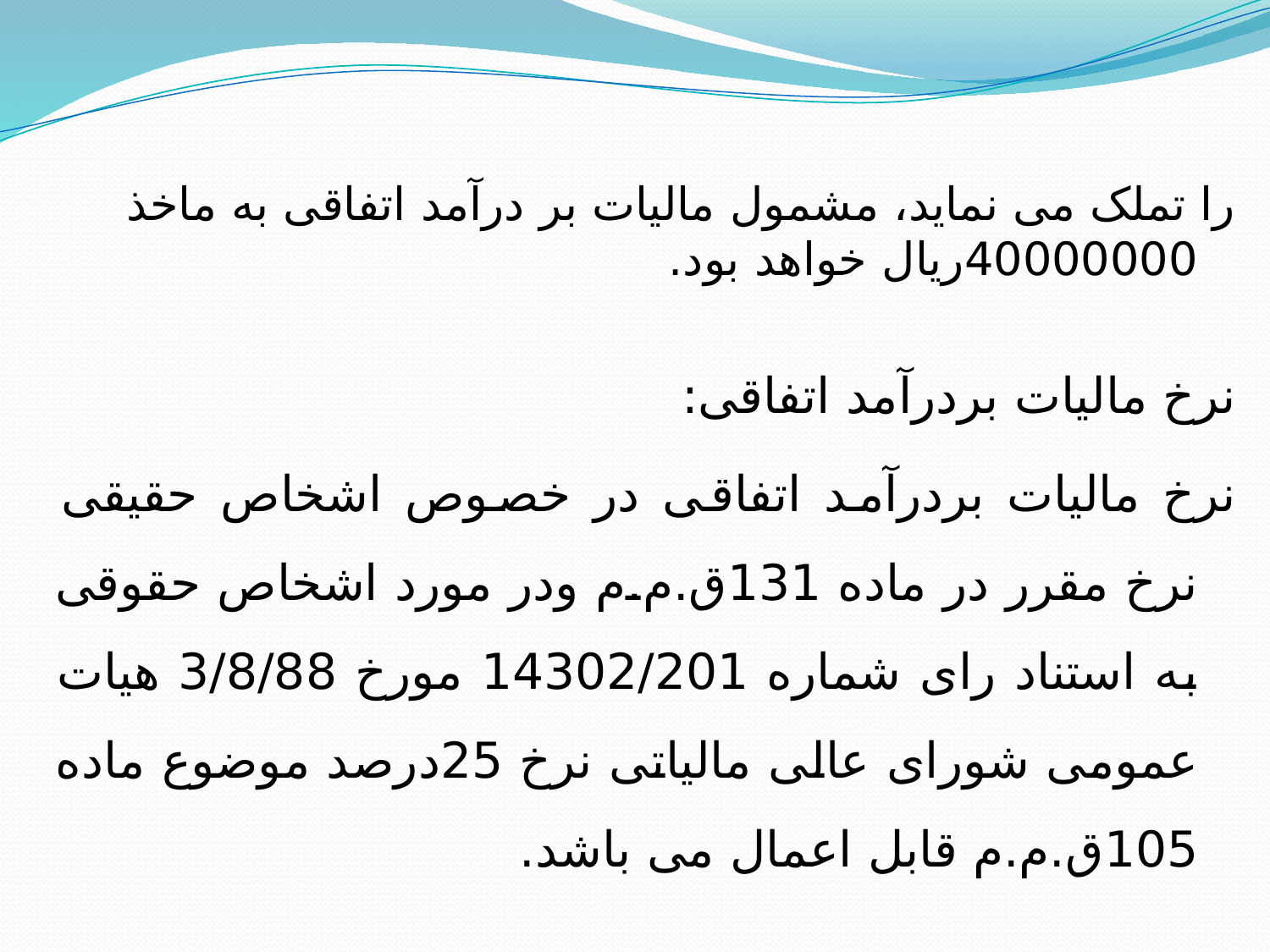

را تملک می نماید، مشمول مالیات بر درآمد اتفاقی به ماخذ 40000000ریال خواهد بود.

نرخ مالیات بردرآمد اتفاقی:
نرخ مالیات بردرآمد اتفاقی در خصوص اشخاص حقیقی نرخ مقرر در ماده 131ق.م.م ودر مورد اشخاص حقوقی به استناد رای شماره 14302/201 مورخ 3/8/88 هیات عمومی شورای عالی مالیاتی نرخ 25درصد موضوع ماده 105ق.م.م قابل اعمال می باشد.